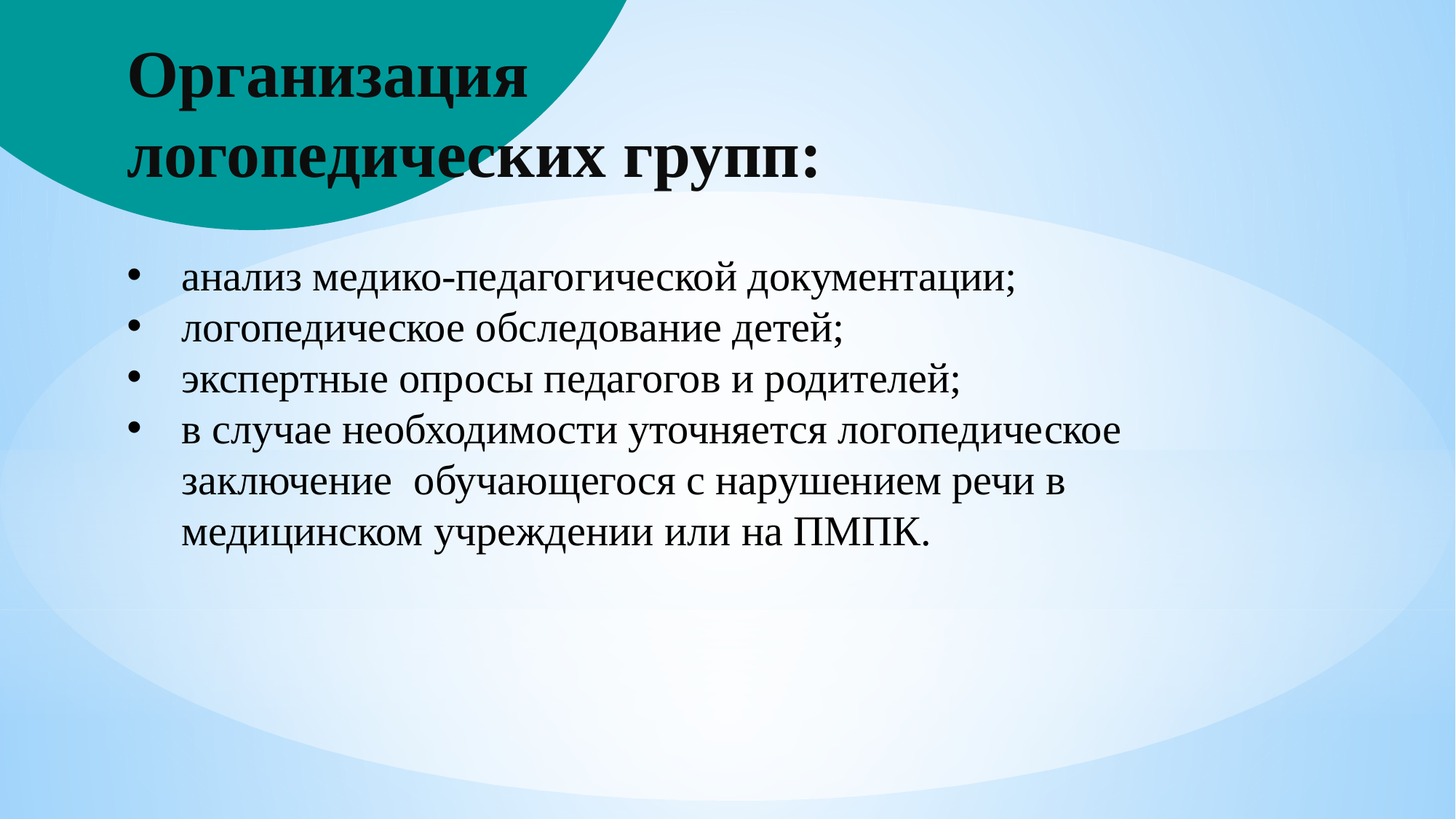

Организация логопедических групп:
анализ медико-педагогической документации;
логопедическое обследование детей;
экспертные опросы педагогов и родителей;
в случае необходимости уточняется логопедическое заключение  обучающегося с нарушением речи в медицинском учреждении или на ПМПК.